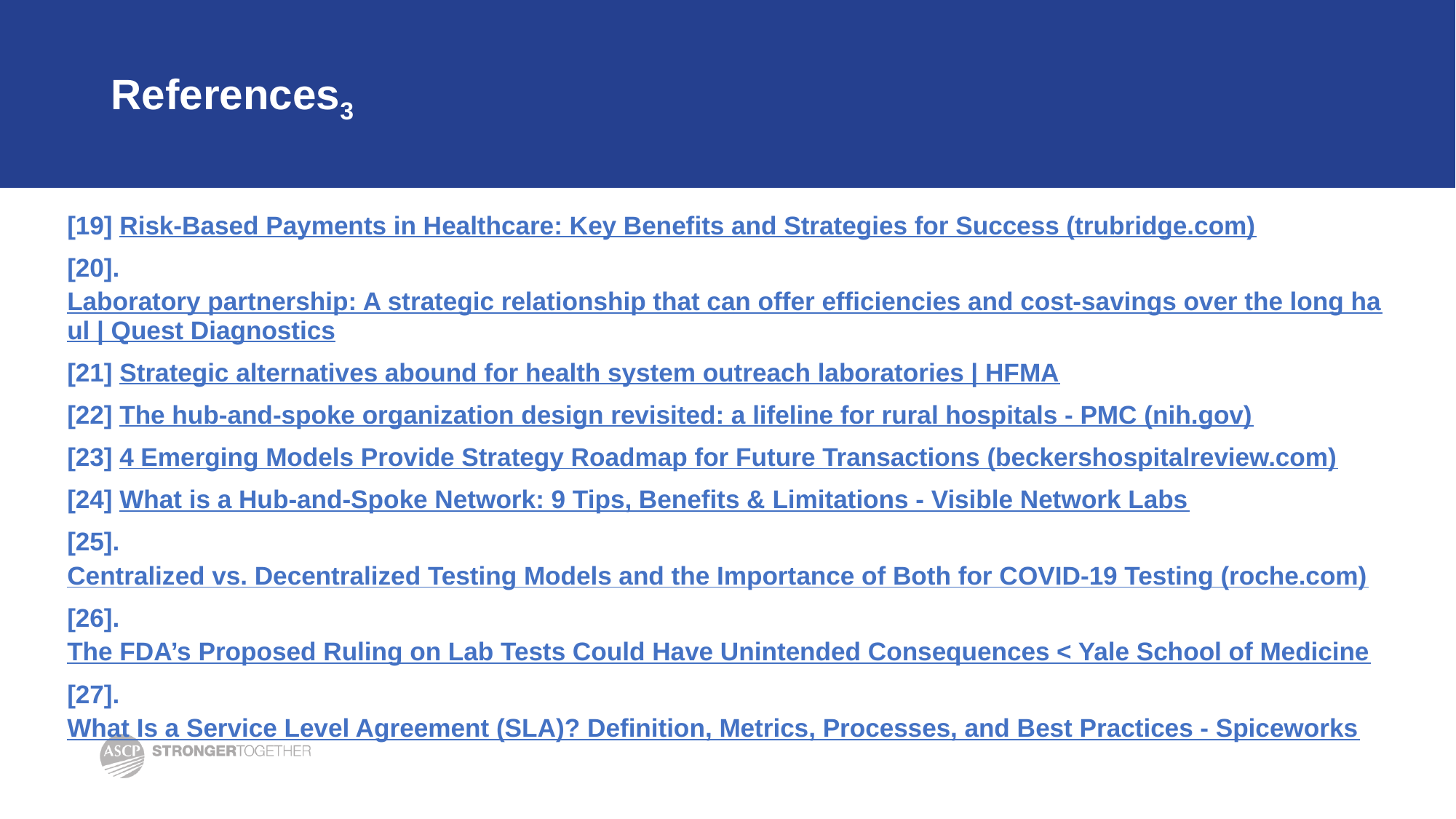

# References3
[19] Risk-Based Payments in Healthcare: Key Benefits and Strategies for Success (trubridge.com)
[20]. Laboratory partnership: A strategic relationship that can offer efficiencies and cost-savings over the long haul | Quest Diagnostics
[21] Strategic alternatives abound for health system outreach laboratories | HFMA
[22] The hub-and-spoke organization design revisited: a lifeline for rural hospitals - PMC (nih.gov)
[23] 4 Emerging Models Provide Strategy Roadmap for Future Transactions (beckershospitalreview.com)
[24] What is a Hub-and-Spoke Network: 9 Tips, Benefits & Limitations - Visible Network Labs
[25]. Centralized vs. Decentralized Testing Models and the Importance of Both for COVID-19 Testing (roche.com)
[26]. The FDA’s Proposed Ruling on Lab Tests Could Have Unintended Consequences < Yale School of Medicine
[27]. What Is a Service Level Agreement (SLA)? Definition, Metrics, Processes, and Best Practices - Spiceworks